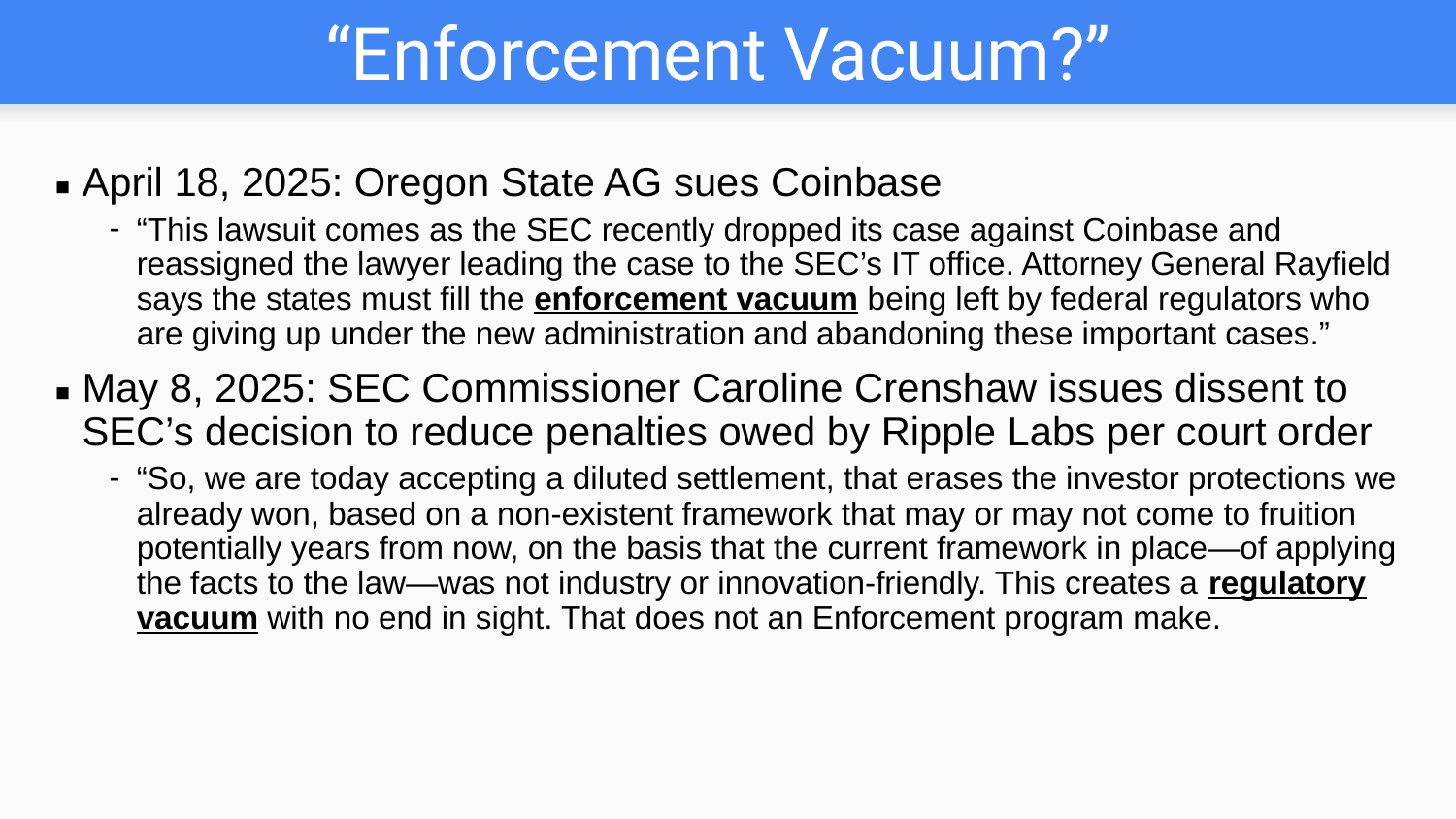

# “Enforcement Vacuum?”
April 18, 2025: Oregon State AG sues Coinbase
“This lawsuit comes as the SEC recently dropped its case against Coinbase and reassigned the lawyer leading the case to the SEC’s IT office. Attorney General Rayfield says the states must fill the enforcement vacuum being left by federal regulators who are giving up under the new administration and abandoning these important cases.”
May 8, 2025: SEC Commissioner Caroline Crenshaw issues dissent to SEC’s decision to reduce penalties owed by Ripple Labs per court order
“So, we are today accepting a diluted settlement, that erases the investor protections we already won, based on a non-existent framework that may or may not come to fruition potentially years from now, on the basis that the current framework in place—of applying the facts to the law—was not industry or innovation-friendly. This creates a regulatory vacuum with no end in sight. That does not an Enforcement program make.